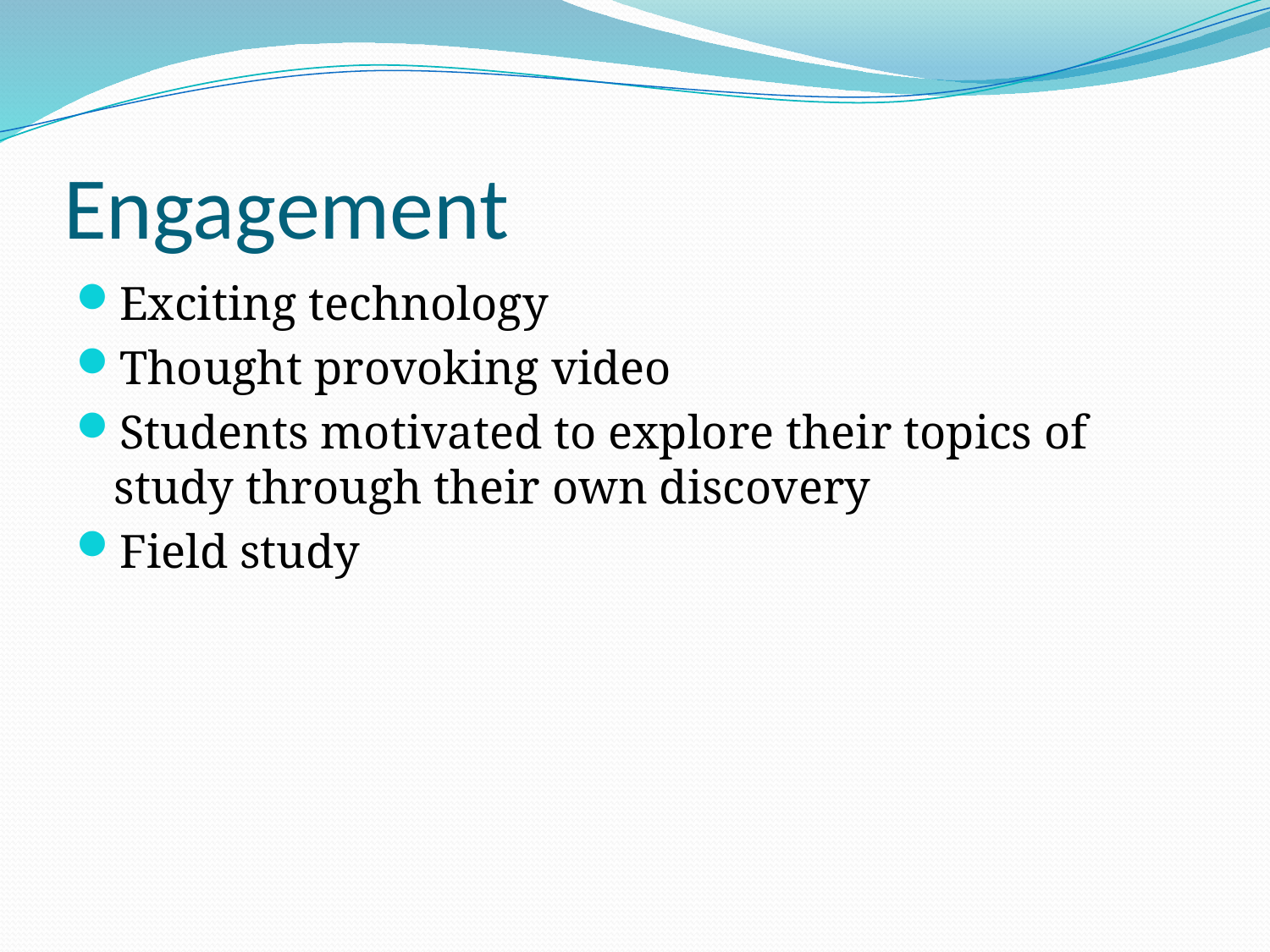

# Engagement
Exciting technology
Thought provoking video
Students motivated to explore their topics of study through their own discovery
Field study